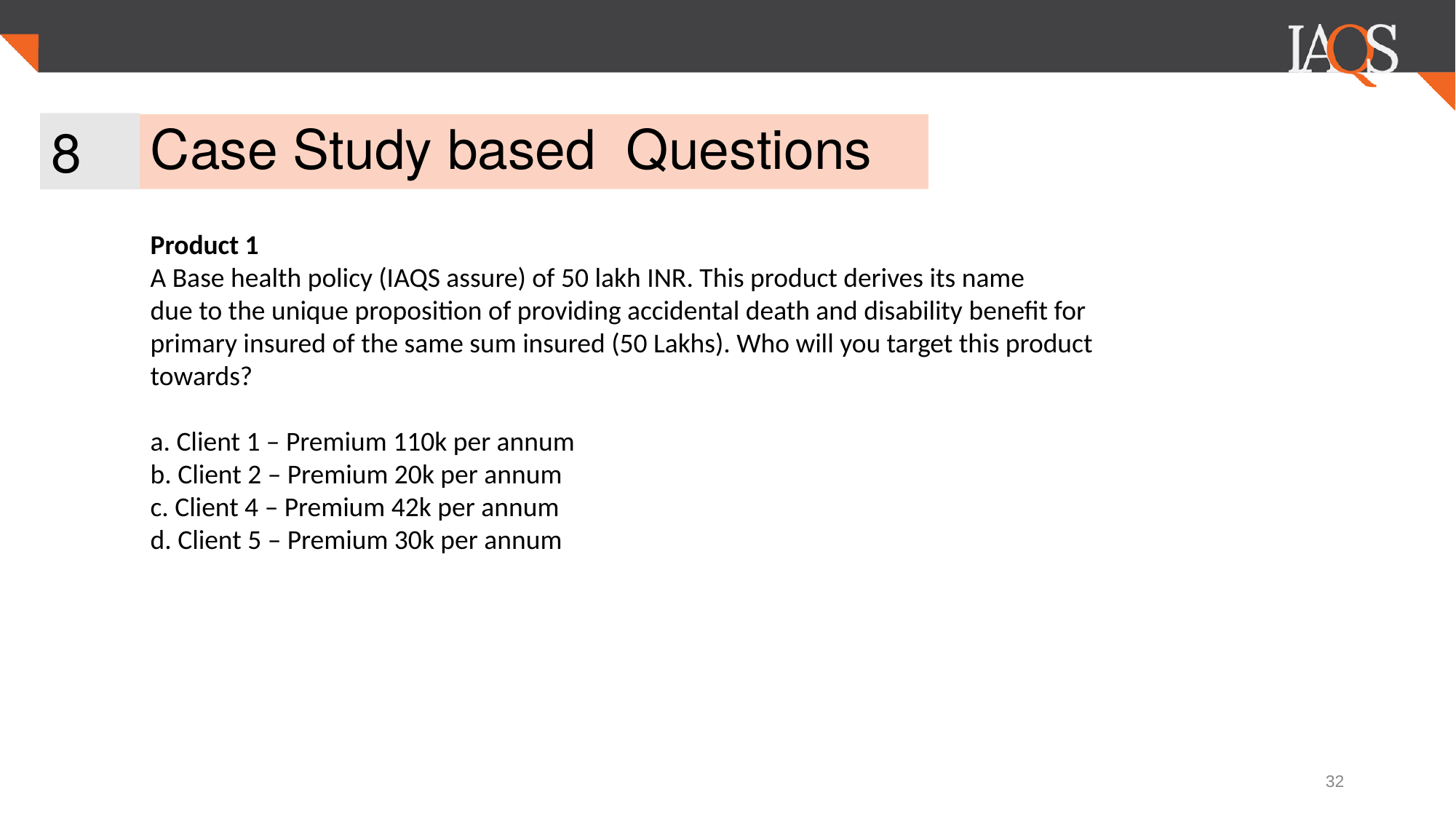

8
# Case Study based  Questions

Product 1
A Base health policy (IAQS assure) of 50 lakh INR. This product derives its name
due to the unique proposition of providing accidental death and disability benefit for primary insured of the same sum insured (50 Lakhs). Who will you target this product towards?

a. Client 1 – Premium 110k per annum
b. Client 2 – Premium 20k per annum
c. Client 4 – Premium 42k per annum
d. Client 5 – Premium 30k per annum
32